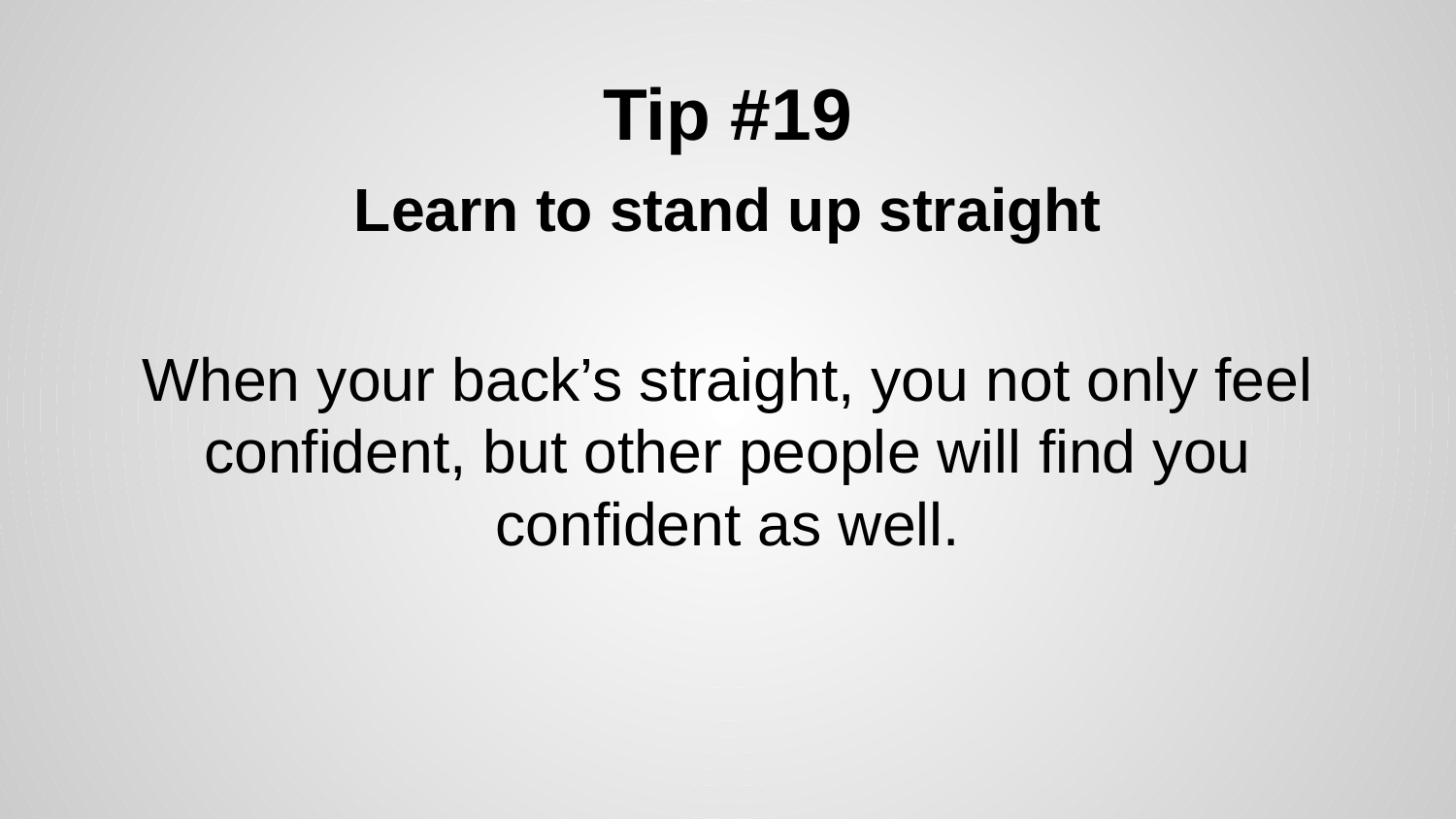

# Tip #19

Learn to stand up straight

When your back’s straight, you not only feel confident, but other people will find you confident as well.